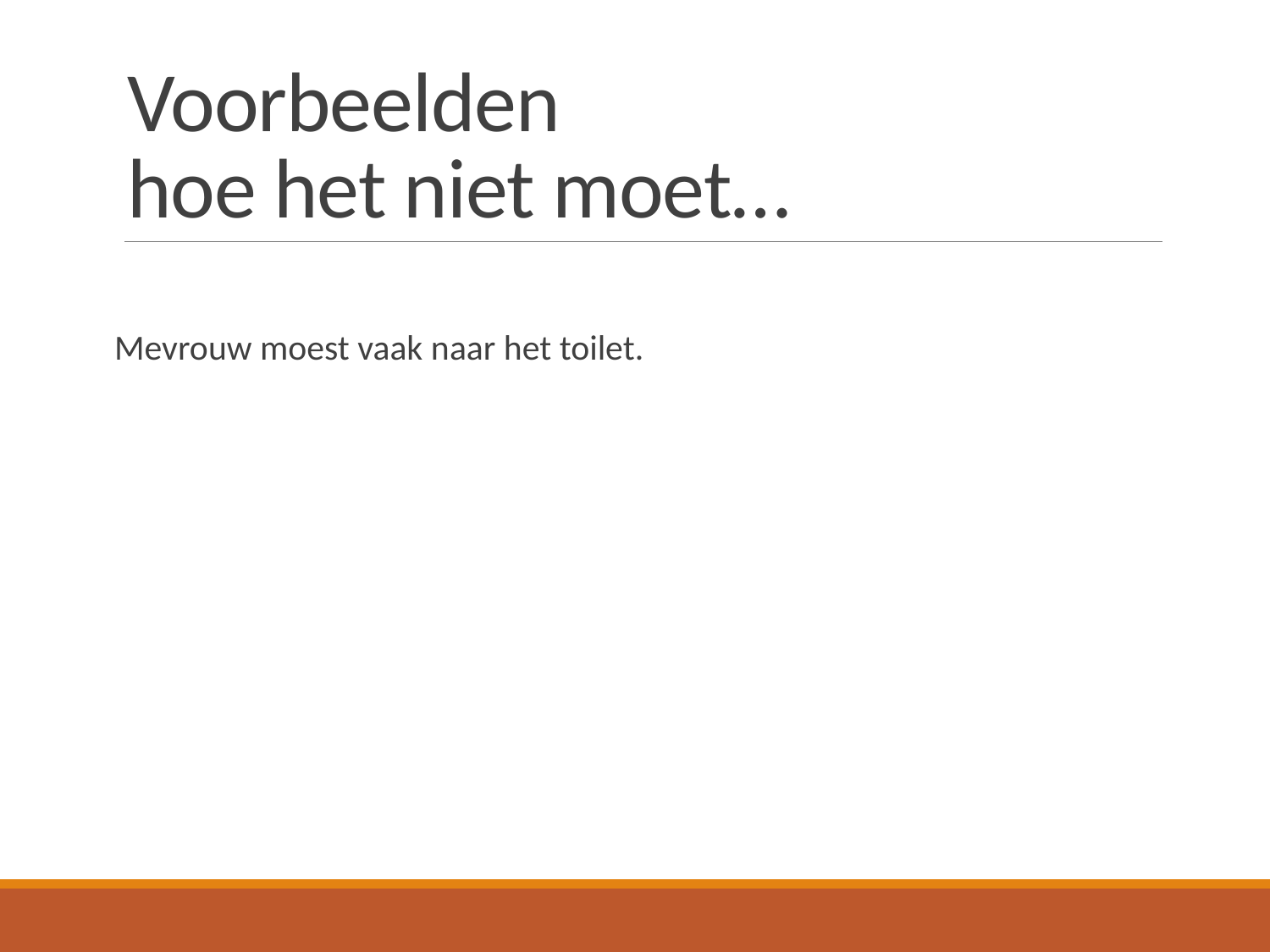

# Voorbeelden hoe het niet moet…

Mevrouw moest vaak naar het toilet.